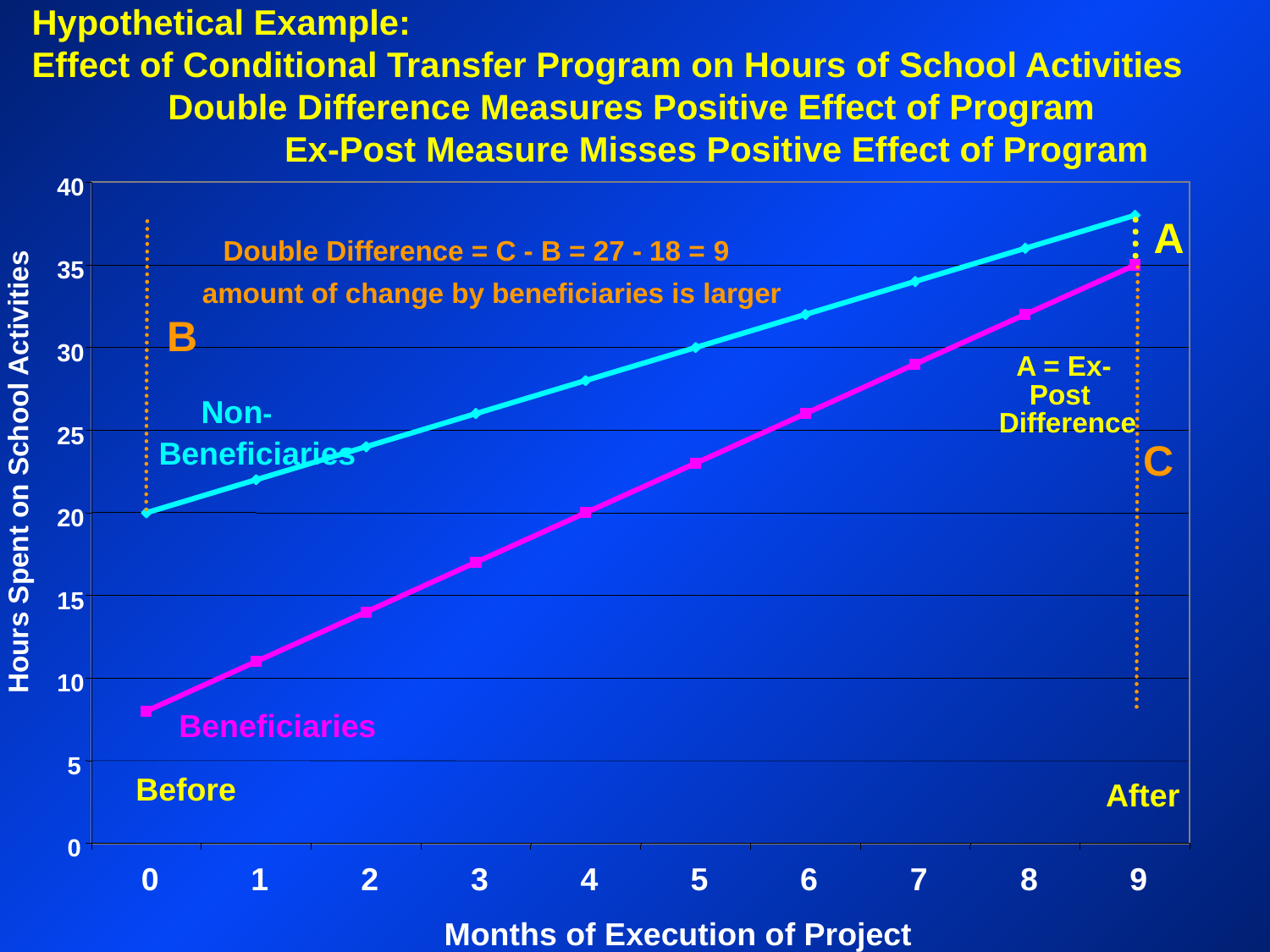

Hypothetical Example:
Effect of Conditional Transfer Program on Hours of School Activities
Double Difference Measures Positive Effect of Program
Ex-Post Measure Misses Positive Effect of Program
40

A

Double Difference = C - B = 27 - 18 = 9

35

amount of change by beneficiaries is larger

B

30

A = Ex-

Post

Non-

Difference

25

Beneficiaries
C

Hours Spent on School Activities

20

15

10

Beneficiaries

5

Before

After
0

0
1
2
3
4
5
6
7
8
9
Months of Execution of Project